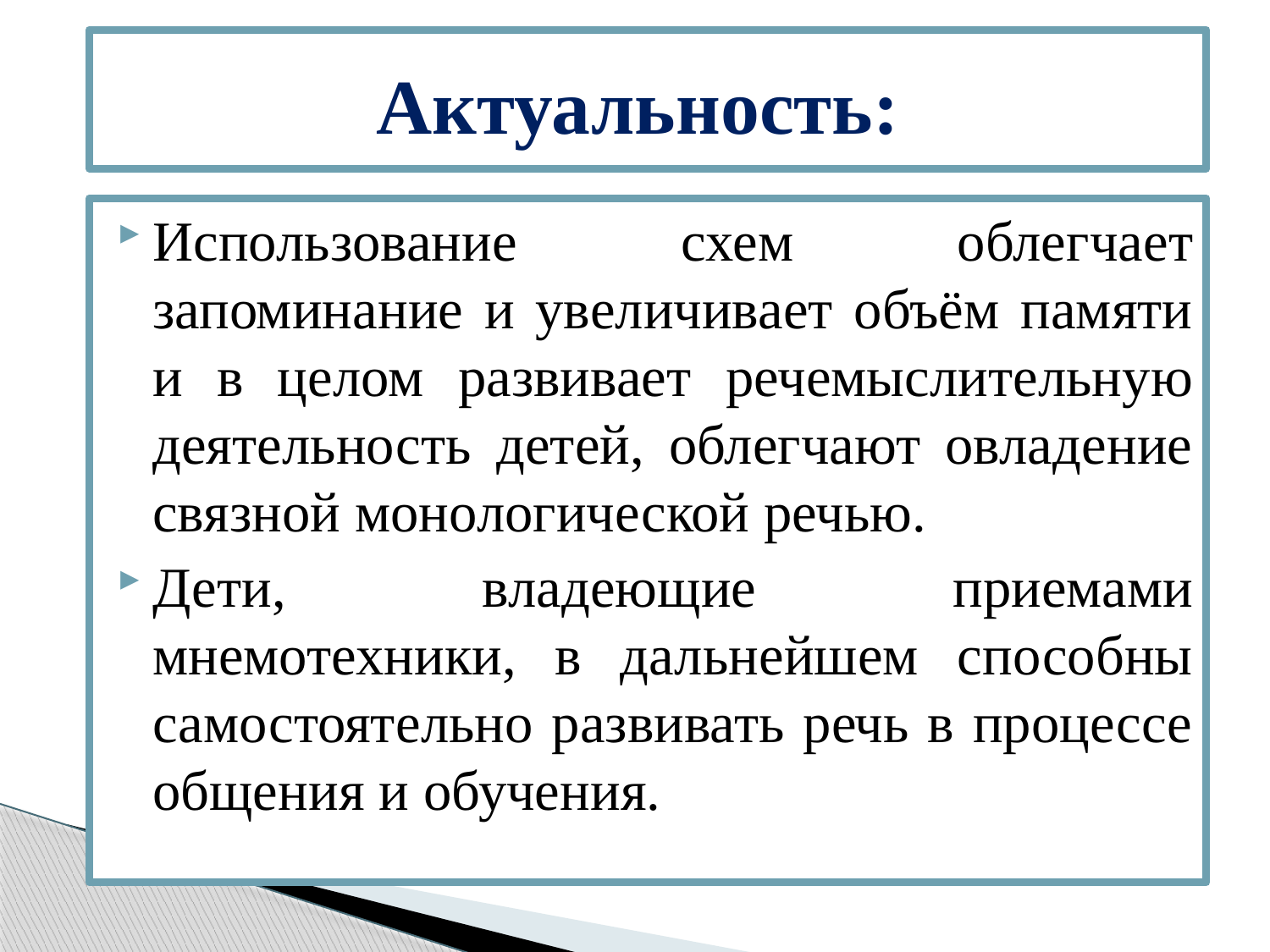

# Актуальность:
Использование схем облегчает запоминание и увеличивает объём памяти и в целом развивает речемыслительную деятельность детей, облегчают овладение связной монологической речью.
Дети, владеющие приемами мнемотехники, в дальнейшем способны самостоятельно развивать речь в процессе общения и обучения.